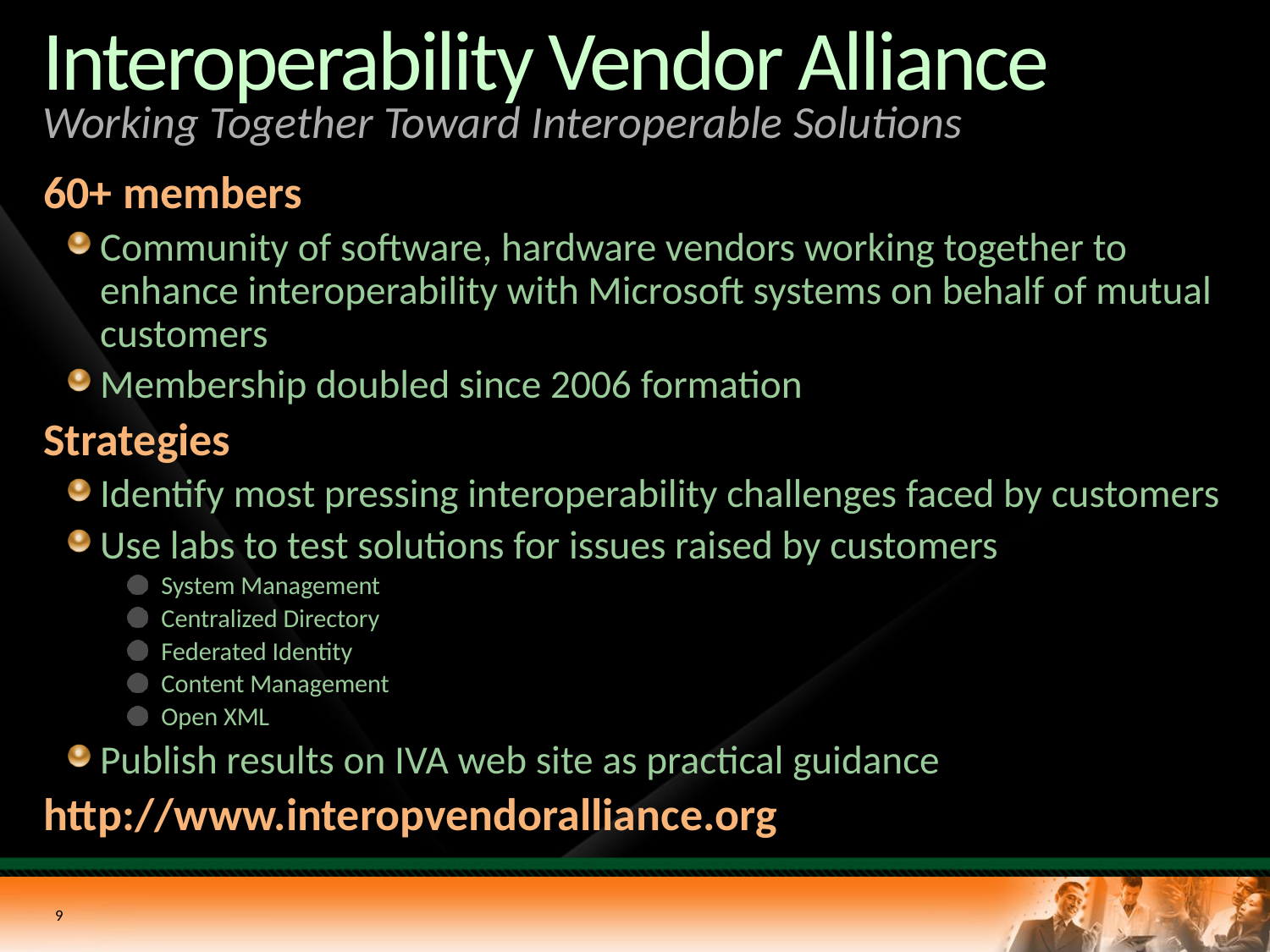

# Interoperability Vendor Alliance
Working Together Toward Interoperable Solutions
60+ members
Community of software, hardware vendors working together to enhance interoperability with Microsoft systems on behalf of mutual customers
Membership doubled since 2006 formation
Strategies
Identify most pressing interoperability challenges faced by customers
Use labs to test solutions for issues raised by customers
System Management
Centralized Directory
Federated Identity
Content Management
Open XML
Publish results on IVA web site as practical guidance
http://www.interopvendoralliance.org
9